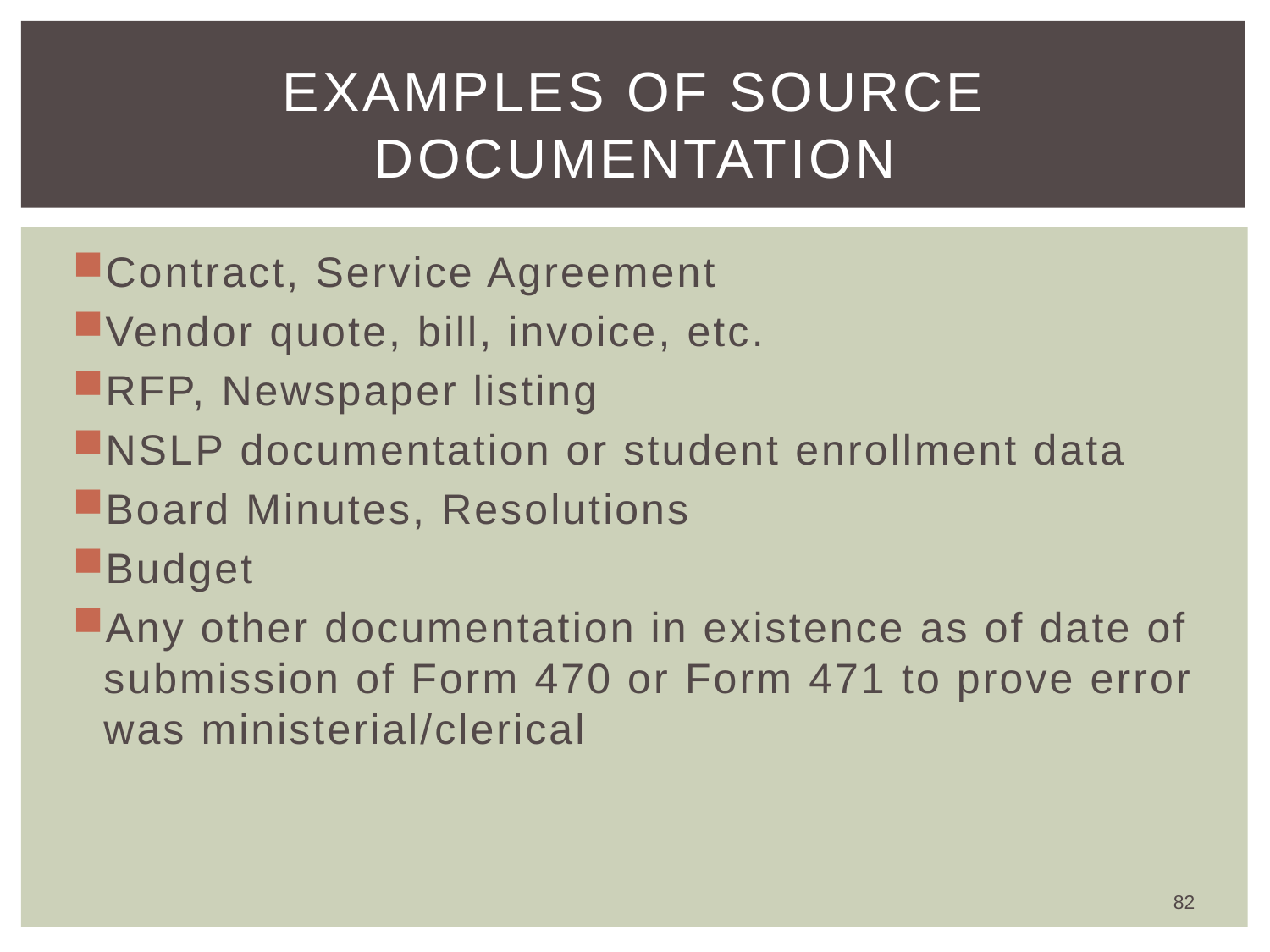

# Examples of Source Documentation
Contract, Service Agreement
Vendor quote, bill, invoice, etc.
RFP, Newspaper listing
NSLP documentation or student enrollment data
Board Minutes, Resolutions
Budget
Any other documentation in existence as of date of submission of Form 470 or Form 471 to prove error was ministerial/clerical

82